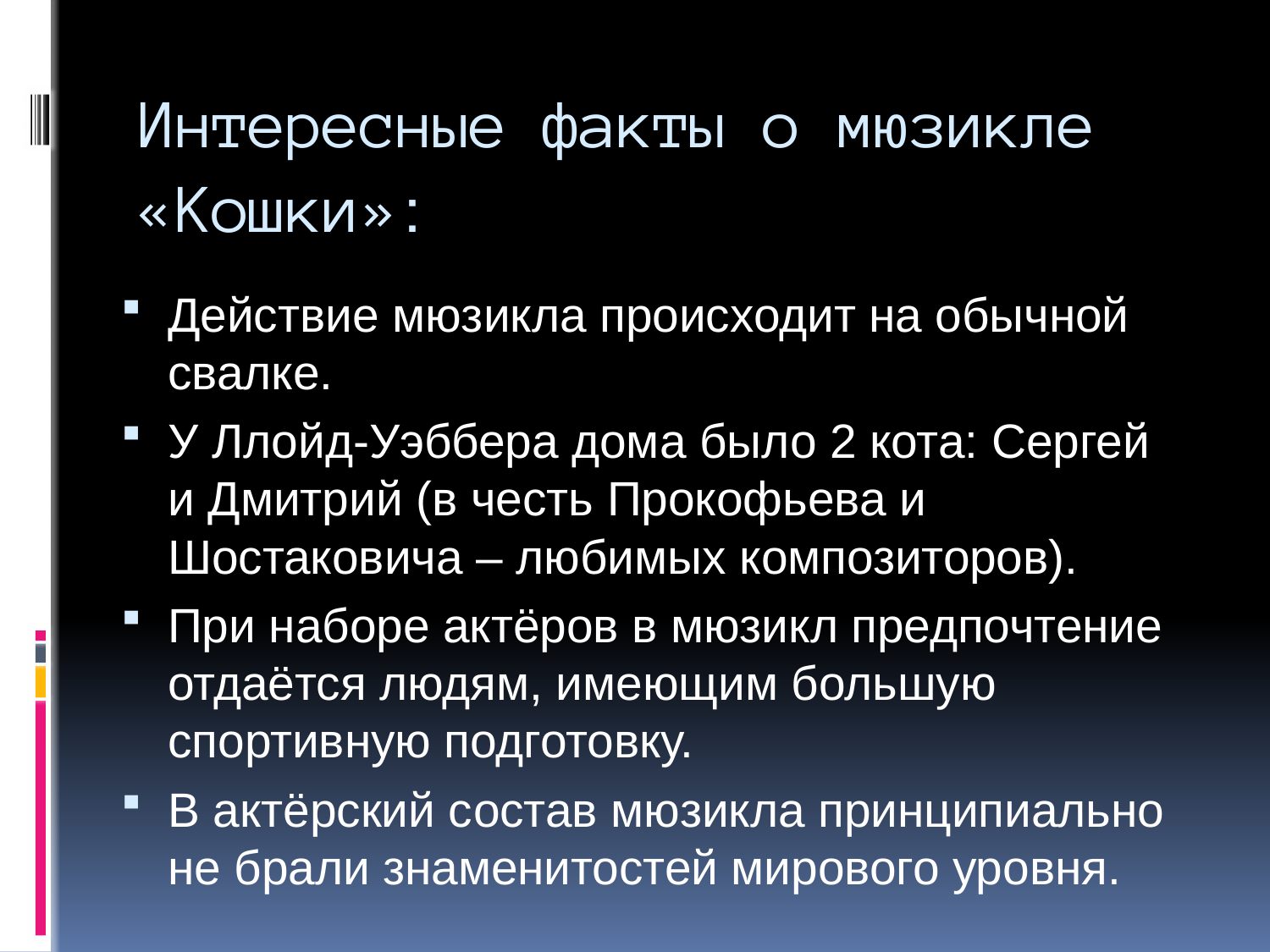

# Интересные факты о мюзикле «Кошки»:
Действие мюзикла происходит на обычной свалке.
У Ллойд-Уэббера дома было 2 кота: Сергей и Дмитрий (в честь Прокофьева и Шостаковича – любимых композиторов).
При наборе актёров в мюзикл предпочтение отдаётся людям, имеющим большую спортивную подготовку.
В актёрский состав мюзикла принципиально не брали знаменитостей мирового уровня.